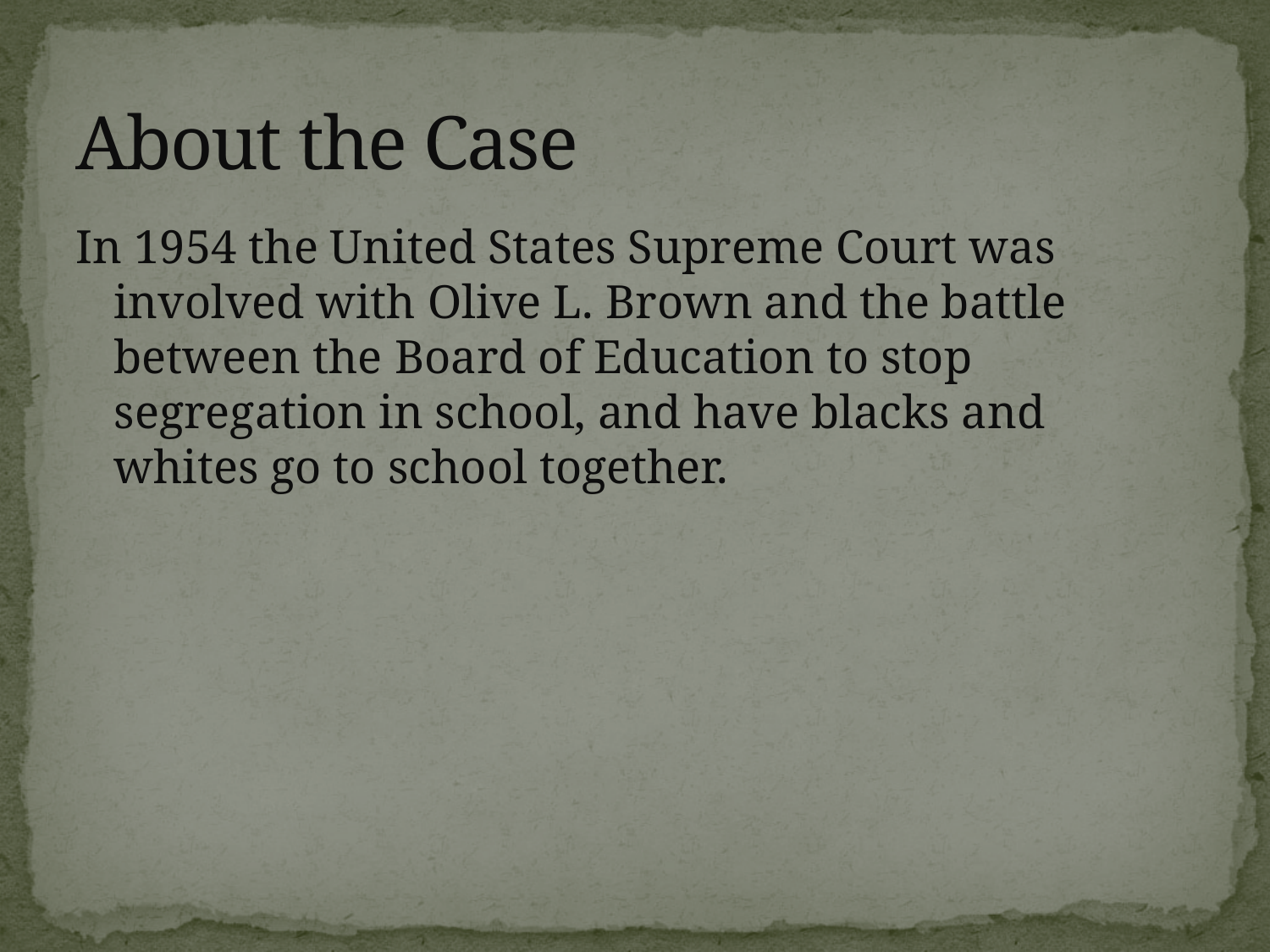

# About the Case
In 1954 the United States Supreme Court was involved with Olive L. Brown and the battle between the Board of Education to stop segregation in school, and have blacks and whites go to school together.